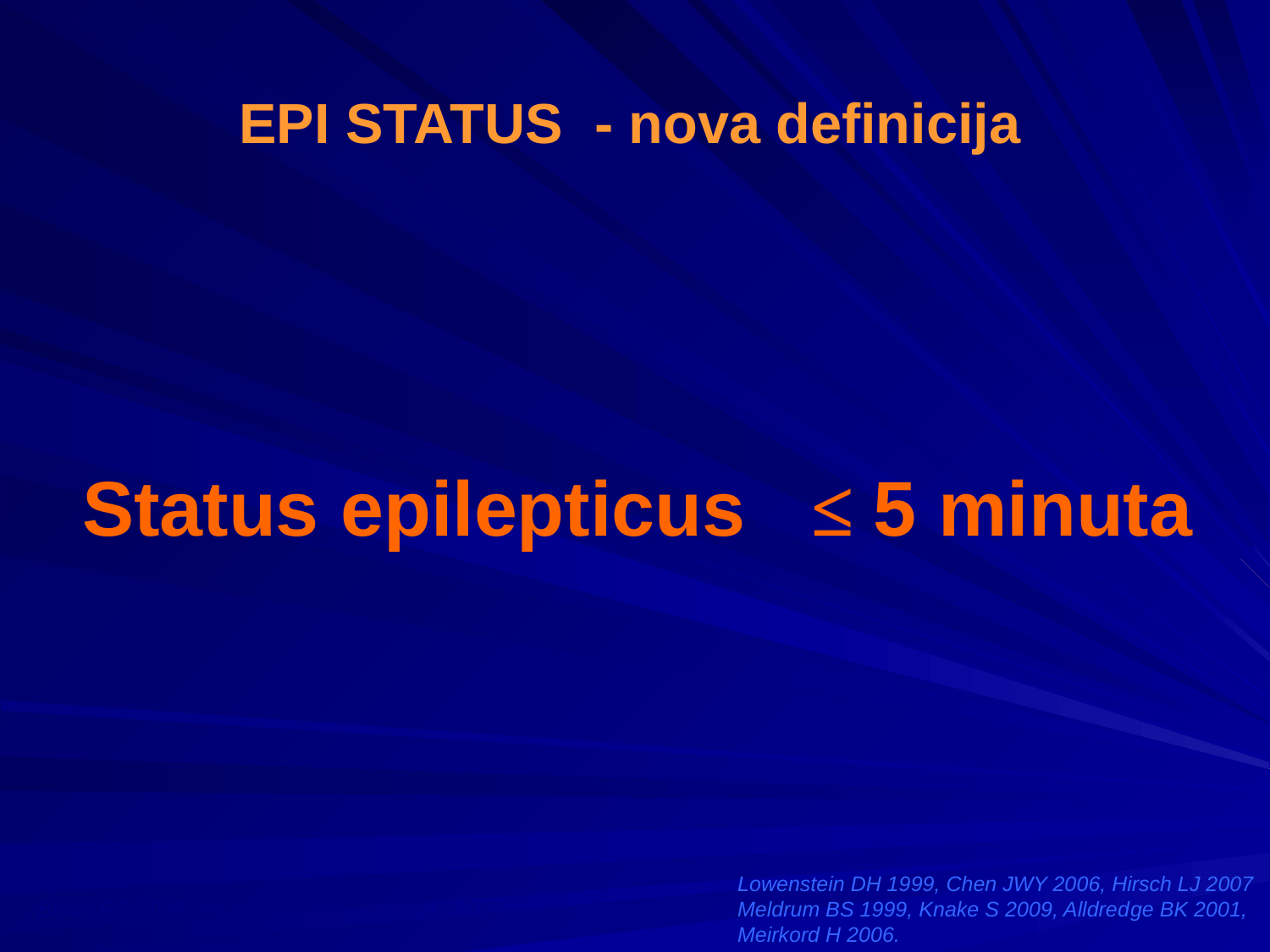

EPI STATUS  - nova definicija
# Status epilepticus   ≤ 5 minuta
Beran RG 2008, Meirkord H 2006, Walker M 2005.
Lowenstein DH 1999, Chen JWY 2006, Hirsch LJ 2007
Meldrum BS 1999, Knake S 2009, Alldredge BK 2001,
Meirkord H 2006.